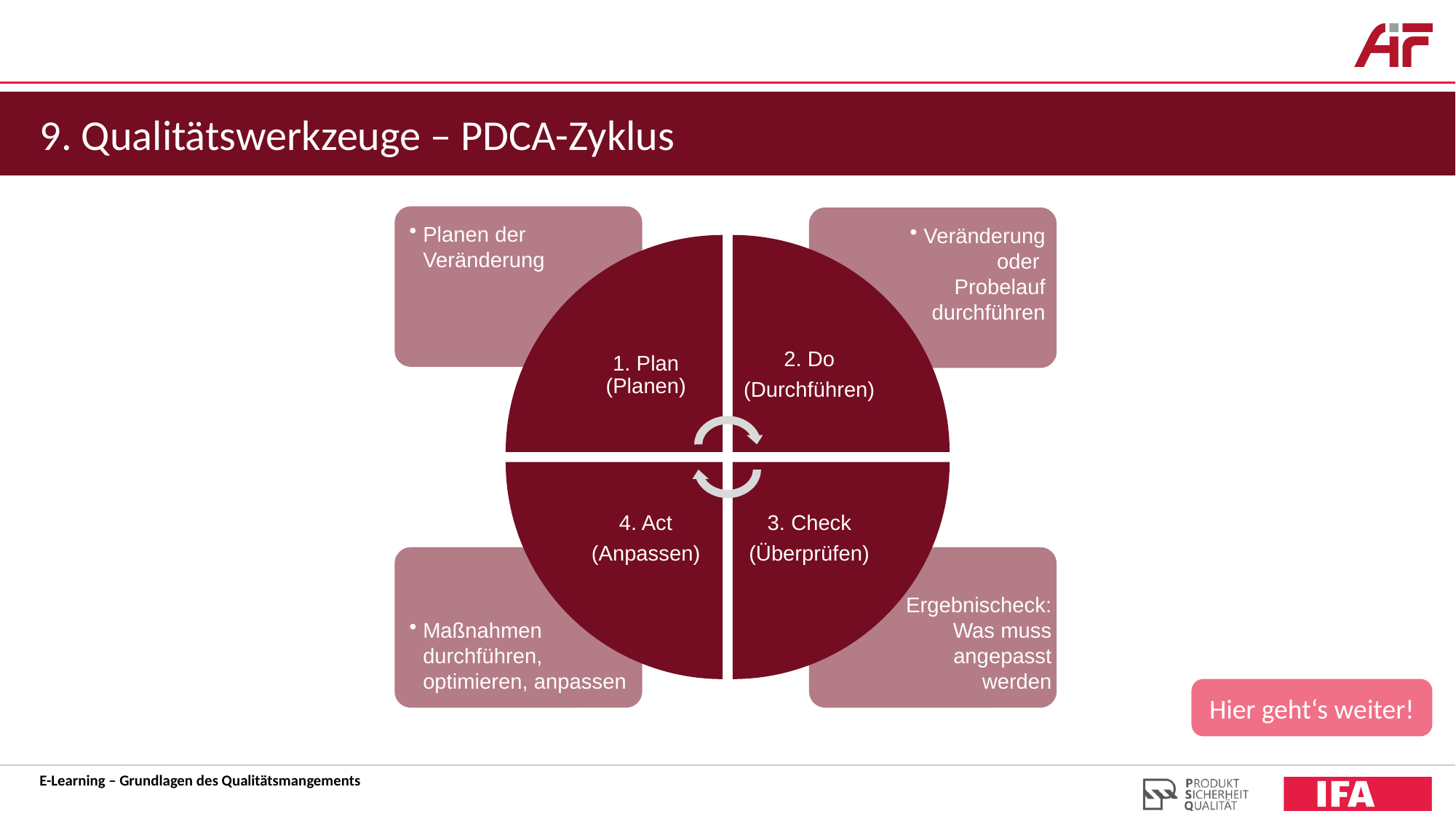

9. Qualitätswerkzeuge – PDCA-Zyklus
Ergebnischeck:Was muss angepasst werden
Maßnahmen durchführen, optimieren, anpassen
Veränderung oder  Probelauf durchführen
Planen der Veränderung
1. Plan (Planen)
2. Do
(Durchführen)
3. Check
(Überprüfen)
4. Act
(Anpassen)
Hier geht‘s weiter!